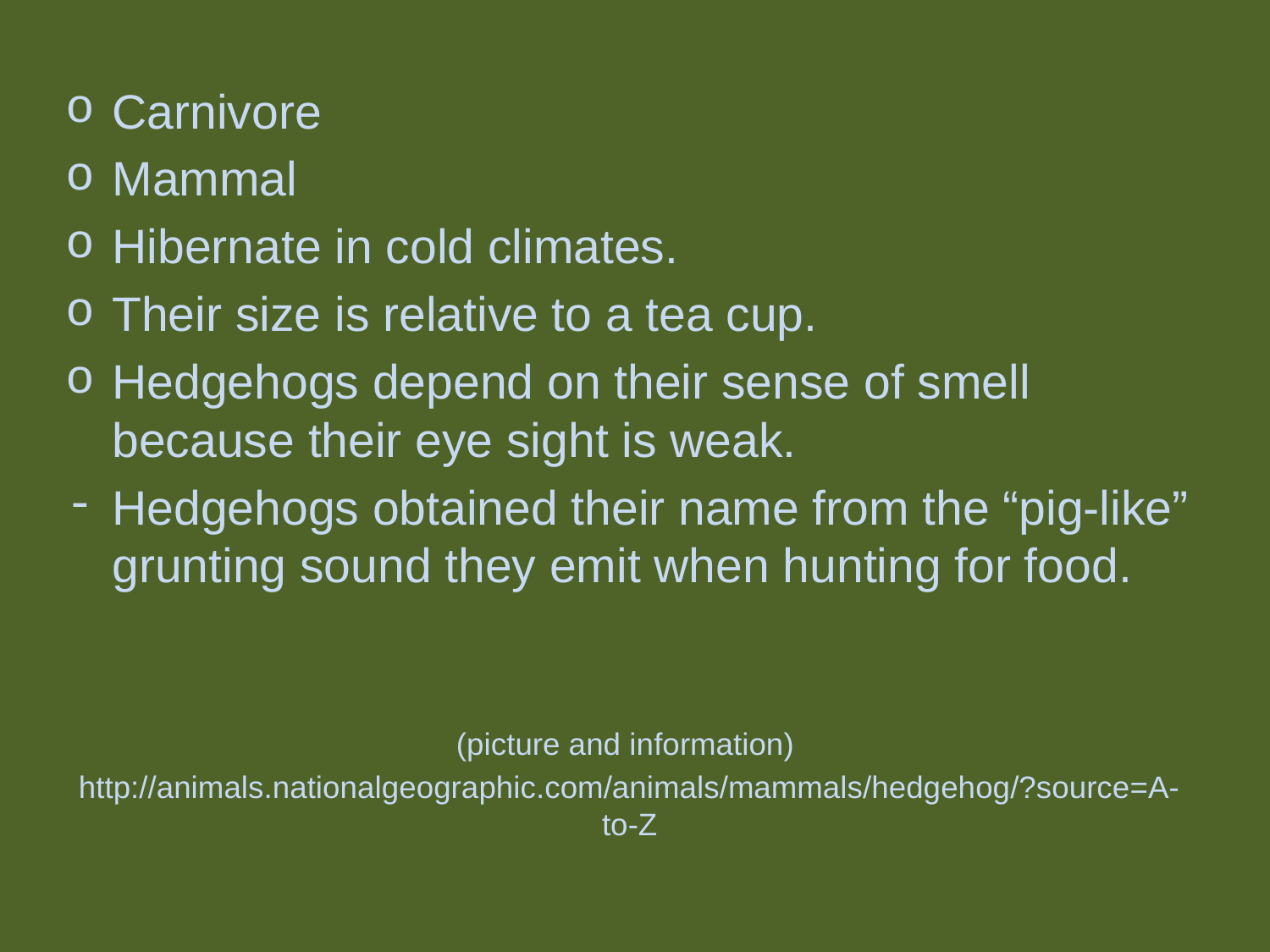

Carnivore
Mammal
Hibernate in cold climates.
Their size is relative to a tea cup.
Hedgehogs depend on their sense of smell because their eye sight is weak.
Hedgehogs obtained their name from the “pig-like” grunting sound they emit when hunting for food.

(picture and information)
http://animals.nationalgeographic.com/animals/mammals/hedgehog/?source=A-to-Z